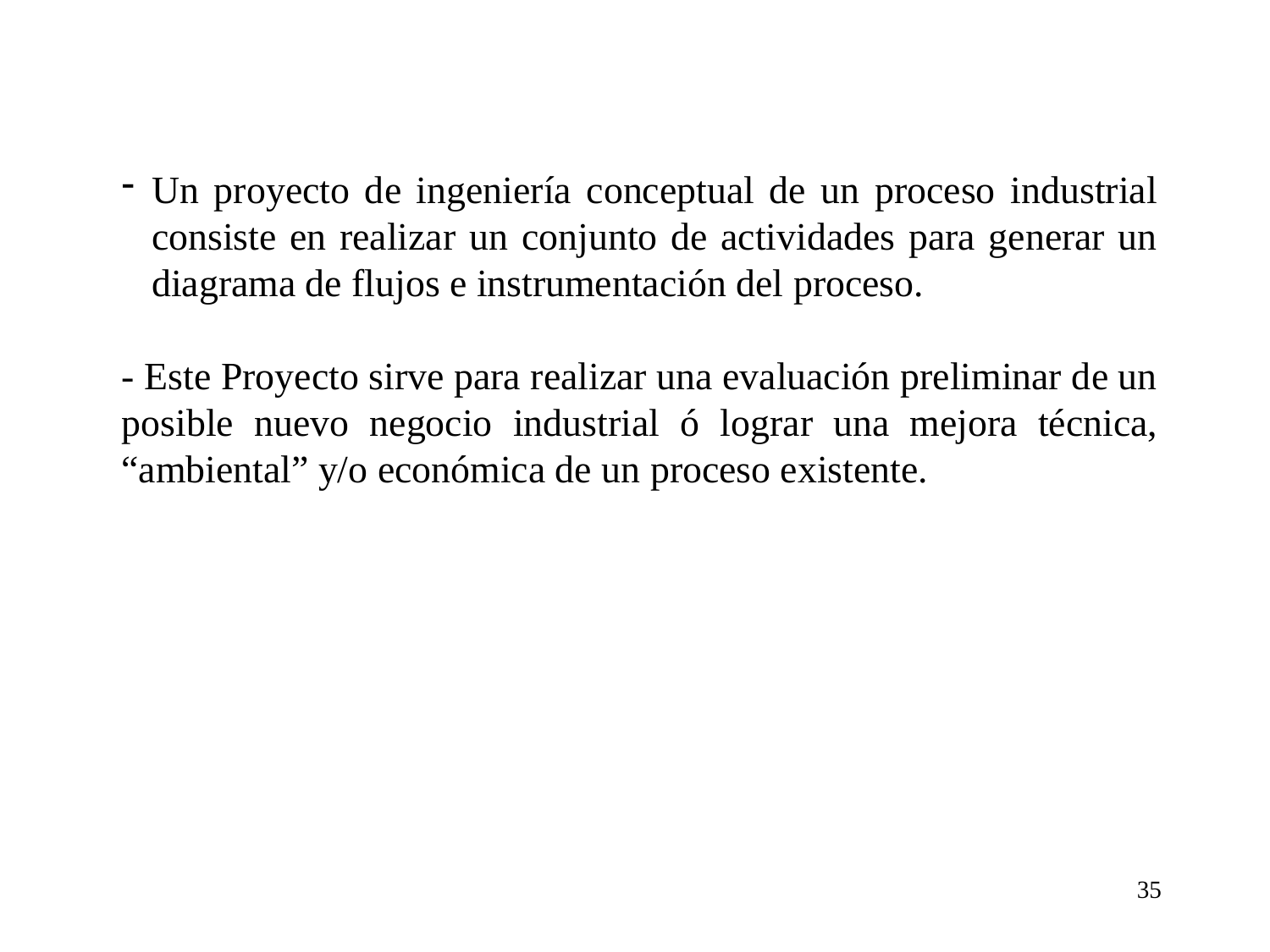

Un proyecto de ingeniería conceptual de un proceso industrial consiste en realizar un conjunto de actividades para generar un diagrama de flujos e instrumentación del proceso.

- Este Proyecto sirve para realizar una evaluación preliminar de un posible nuevo negocio industrial ó lograr una mejora técnica, “ambiental” y/o económica de un proceso existente.
35